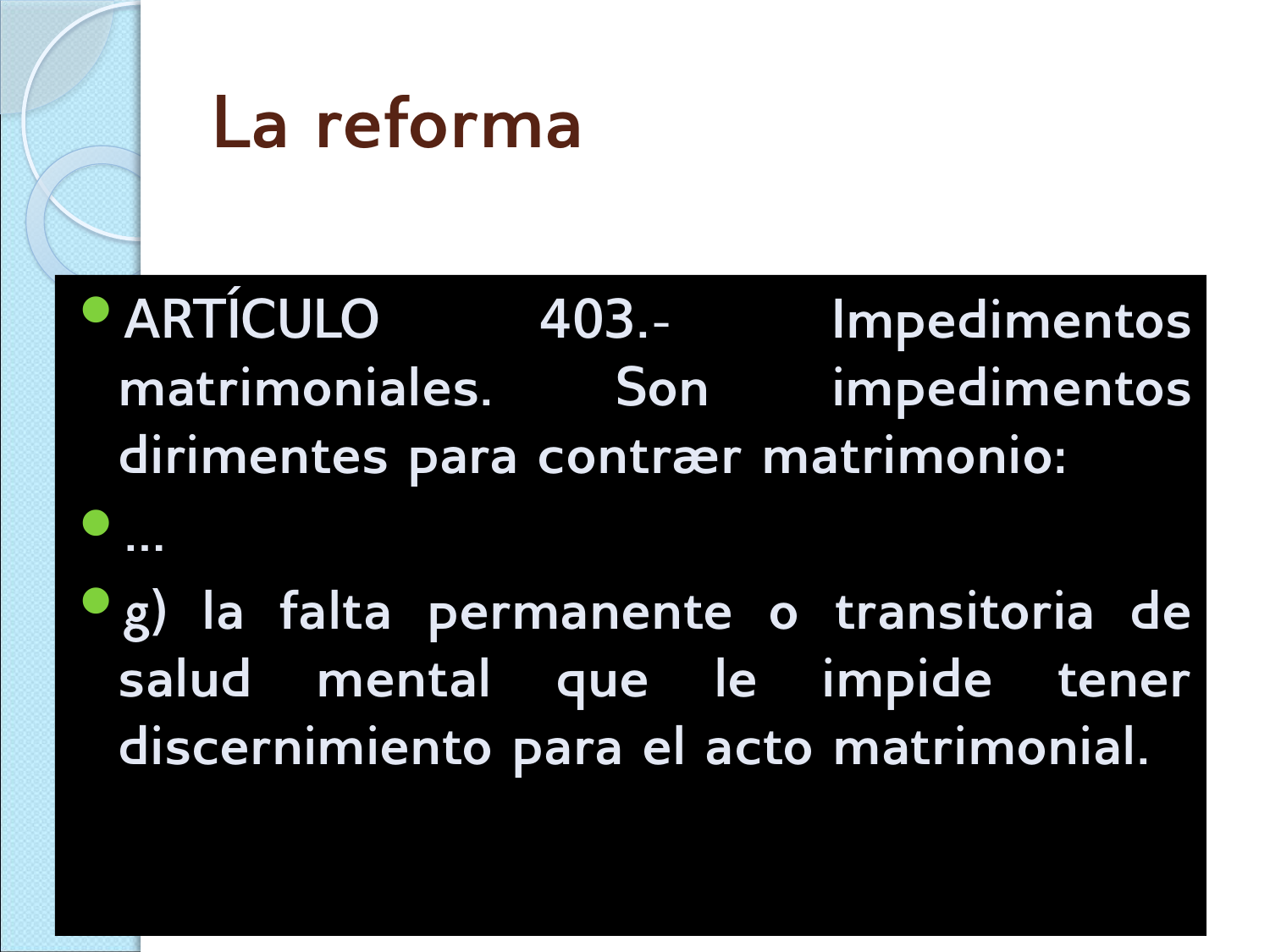

# La reforma
ARTÍCULO 403.- Impedimentos matrimoniales. Son impedimentos dirimentes para contraer matrimonio:
…
g) la falta permanente o transitoria de salud mental que le impide tener discernimiento para el acto matrimonial.